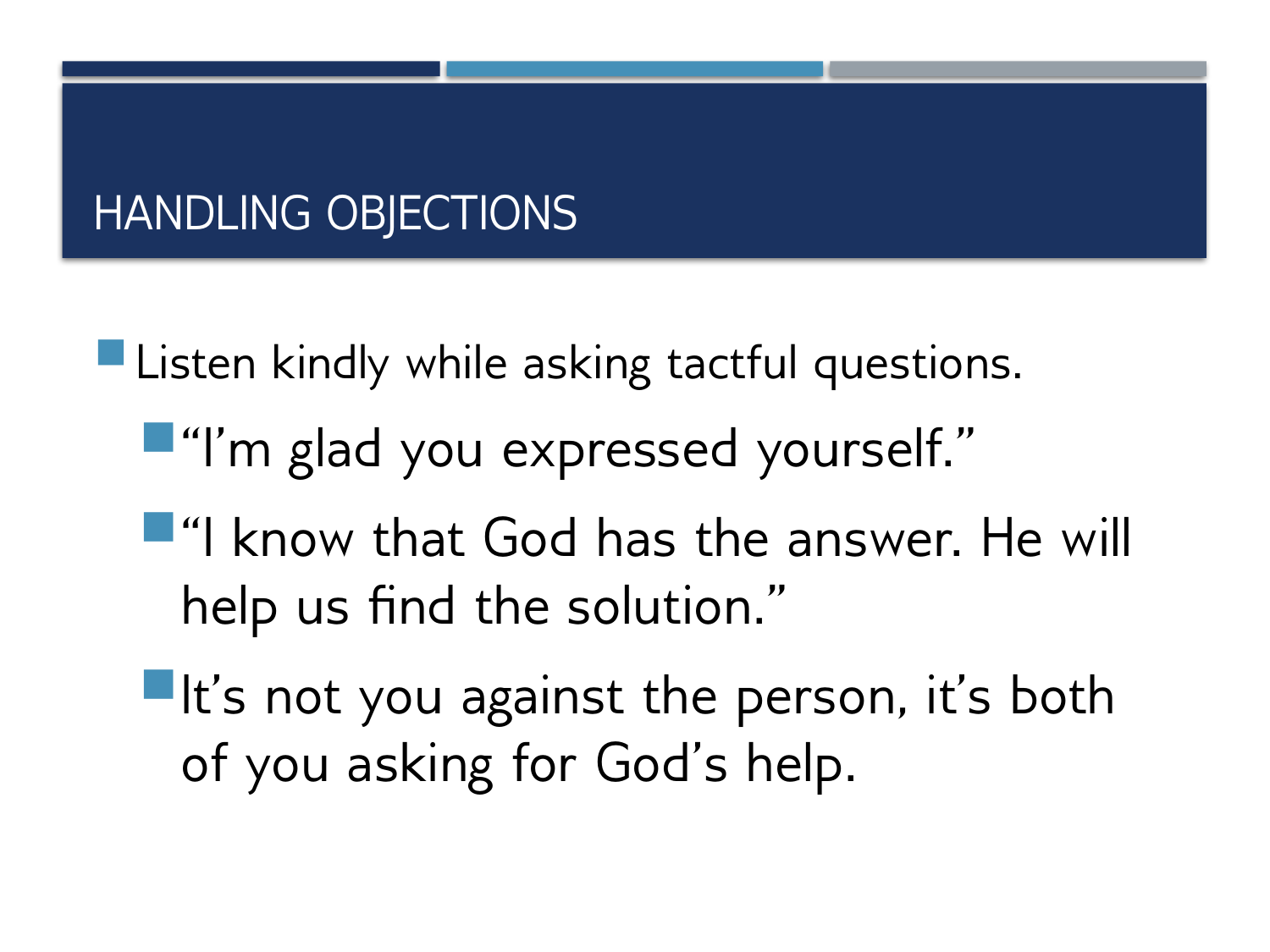

# HANDLING OBJECTIONS
Listen kindly while asking tactful questions.
“I’m glad you expressed yourself.”
“I know that God has the answer. He will help us find the solution.”
It’s not you against the person, it’s both of you asking for God’s help.